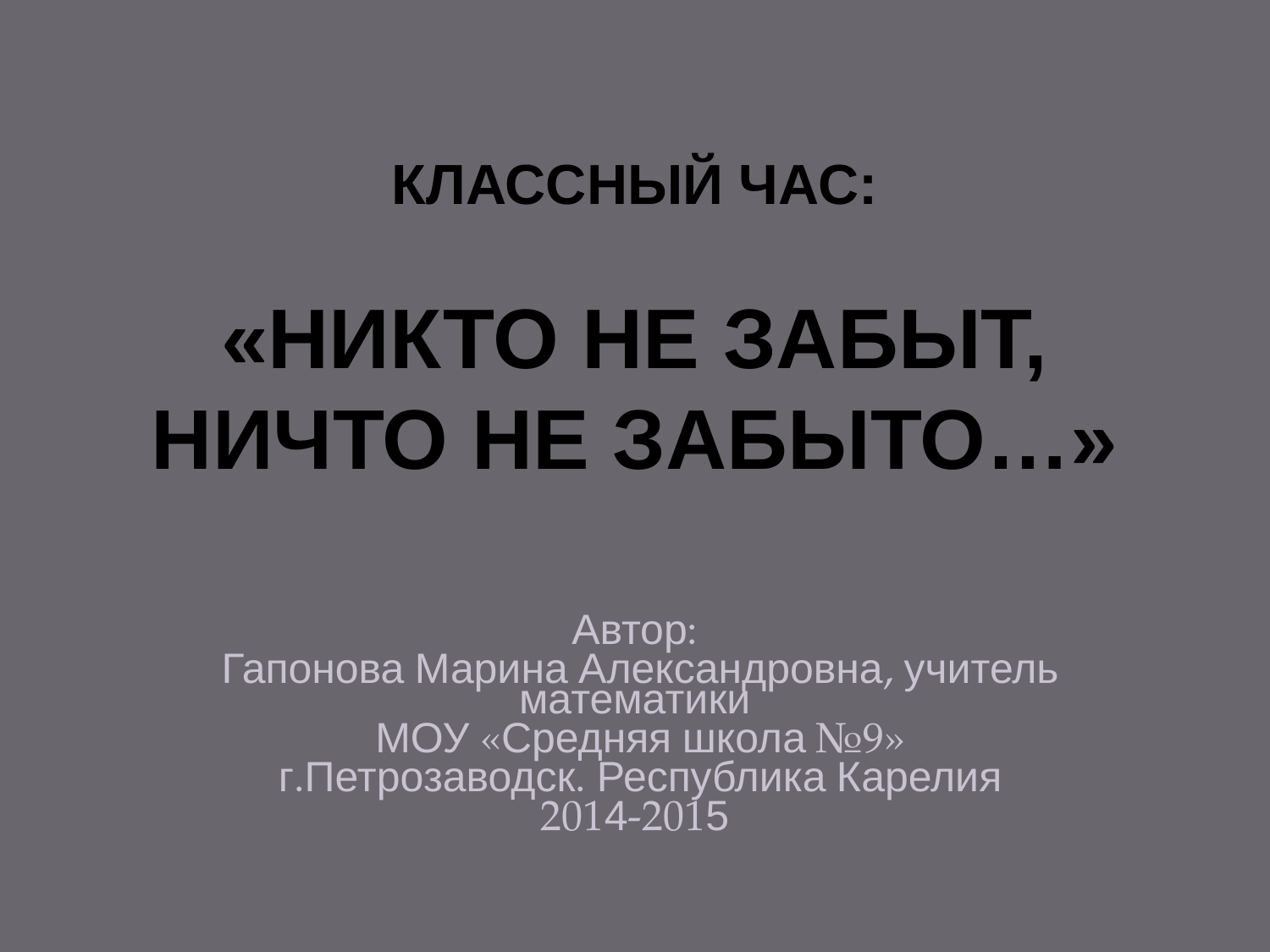

# Классный час: «Никто не забыт, ничто не забыто…»
Автор:
Гапонова Марина Александровна, учитель математики
МОУ «Средняя школа №9»
г.Петрозаводск. Республика Карелия
2014-2015